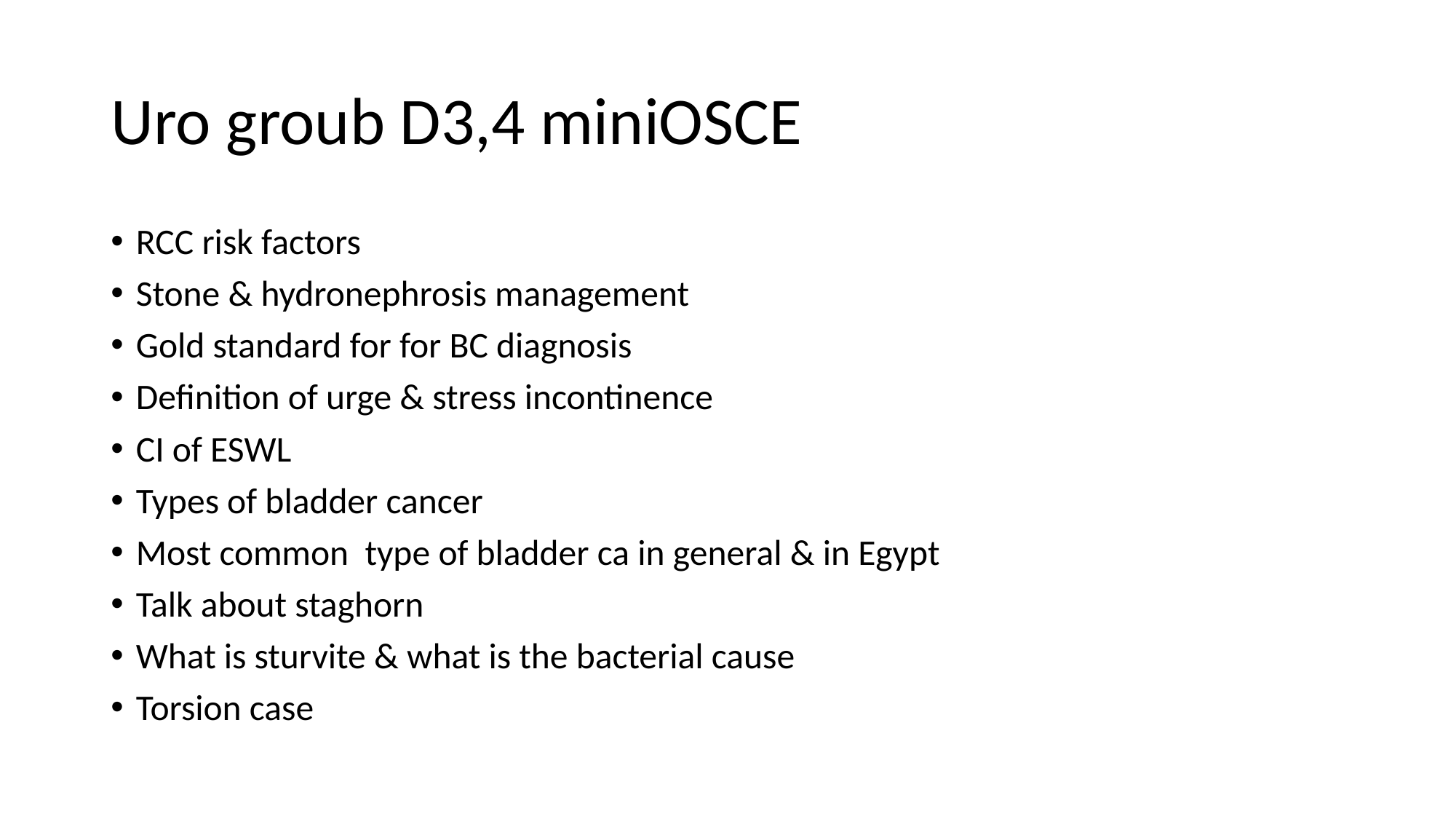

# Uro groub D3,4 miniOSCE
RCC risk factors
Stone & hydronephrosis management
Gold standard for for BC diagnosis
Definition of urge & stress incontinence
CI of ESWL
Types of bladder cancer
Most common  type of bladder ca in general & in Egypt
Talk about staghorn
What is sturvite & what is the bacterial cause
Torsion case